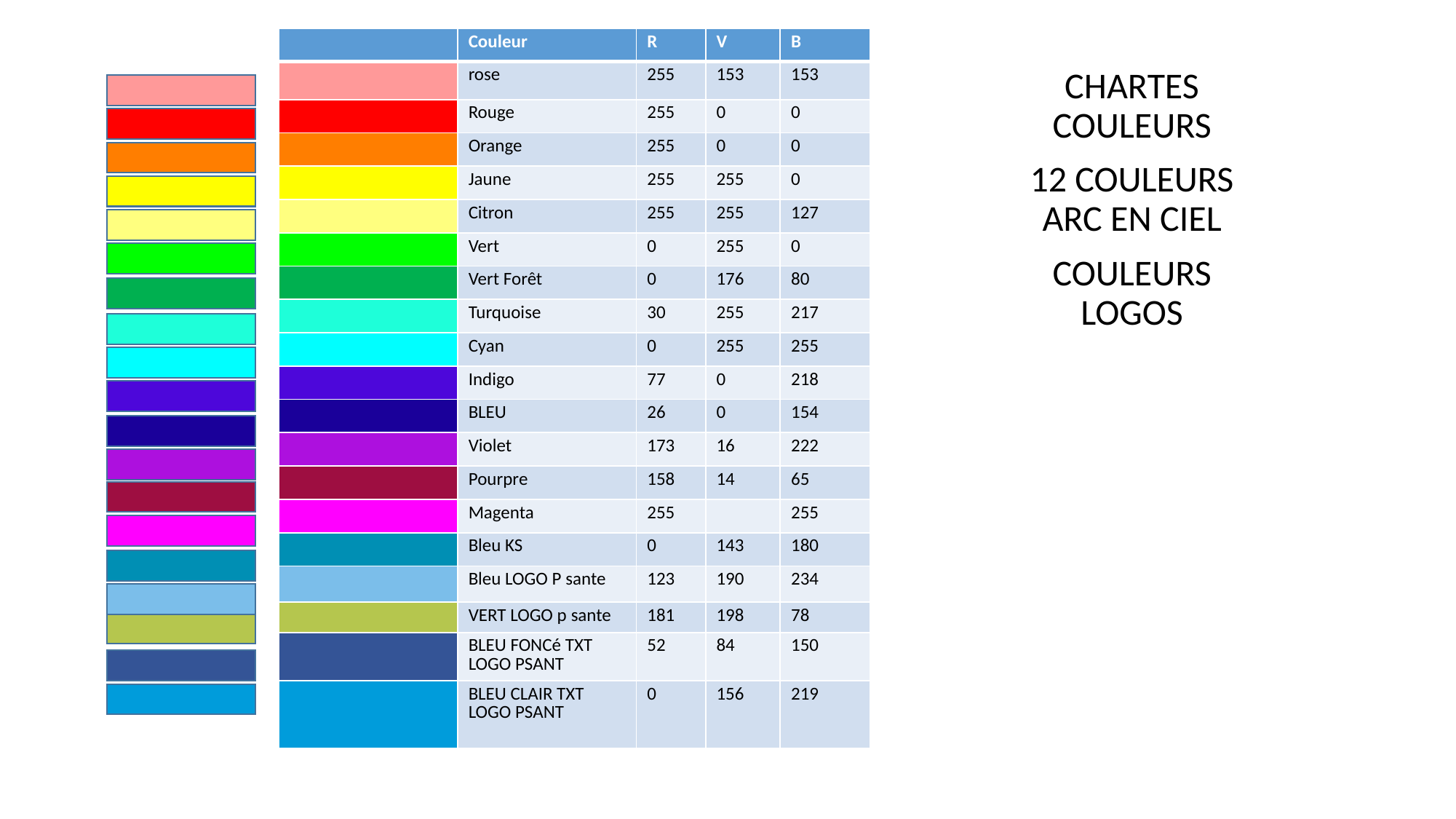

|  | Couleur | R | V | B |
| --- | --- | --- | --- | --- |
|  | rose | 255 | 153 | 153 |
|  | Rouge | 255 | 0 | 0 |
|  | Orange | 255 | 0 | 0 |
|  | Jaune | 255 | 255 | 0 |
|  | Citron | 255 | 255 | 127 |
|  | Vert | 0 | 255 | 0 |
|  | Vert Forêt | 0 | 176 | 80 |
|  | Turquoise | 30 | 255 | 217 |
|  | Cyan | 0 | 255 | 255 |
|  | Indigo | 77 | 0 | 218 |
|  | BLEU | 26 | 0 | 154 |
|  | Violet | 173 | 16 | 222 |
|  | Pourpre | 158 | 14 | 65 |
|  | Magenta | 255 |  | 255 |
|  | Bleu KS | 0 | 143 | 180 |
|  | Bleu LOGO P sante | 123 | 190 | 234 |
|  | VERT LOGO p sante | 181 | 198 | 78 |
|  | BLEU FONCé TXT LOGO PSANT | 52 | 84 | 150 |
|  | BLEU CLAIR TXT LOGO PSANT | 0 | 156 | 219 |
CHARTES COULEURS
12 COULEURS ARC EN CIEL
COULEURS LOGOS